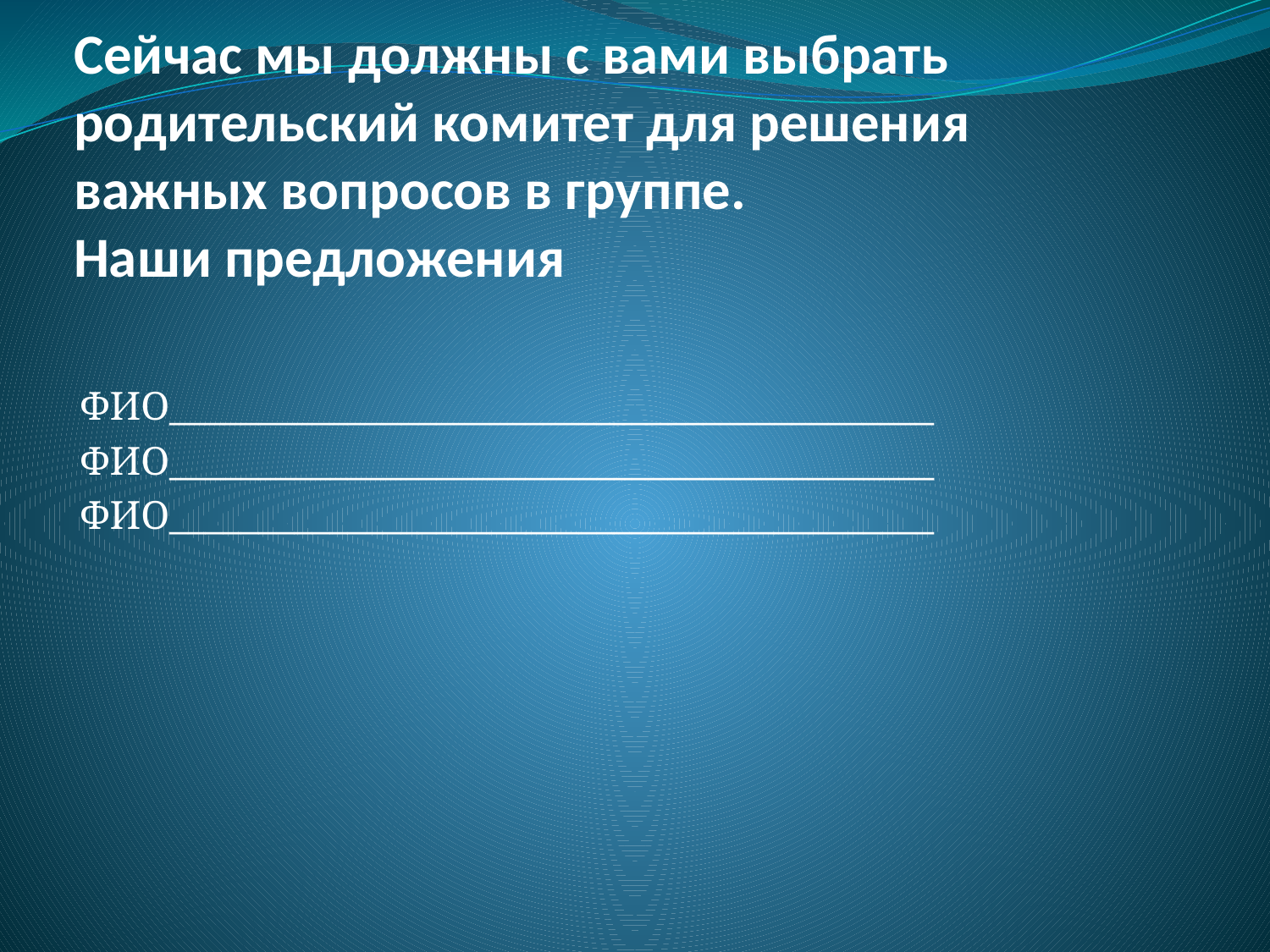

# Сейчас мы должны с вами выбрать родительский комитет для решения важных вопросов в группе. Наши предложения
ФИО___________________________________________
ФИО___________________________________________
ФИО___________________________________________